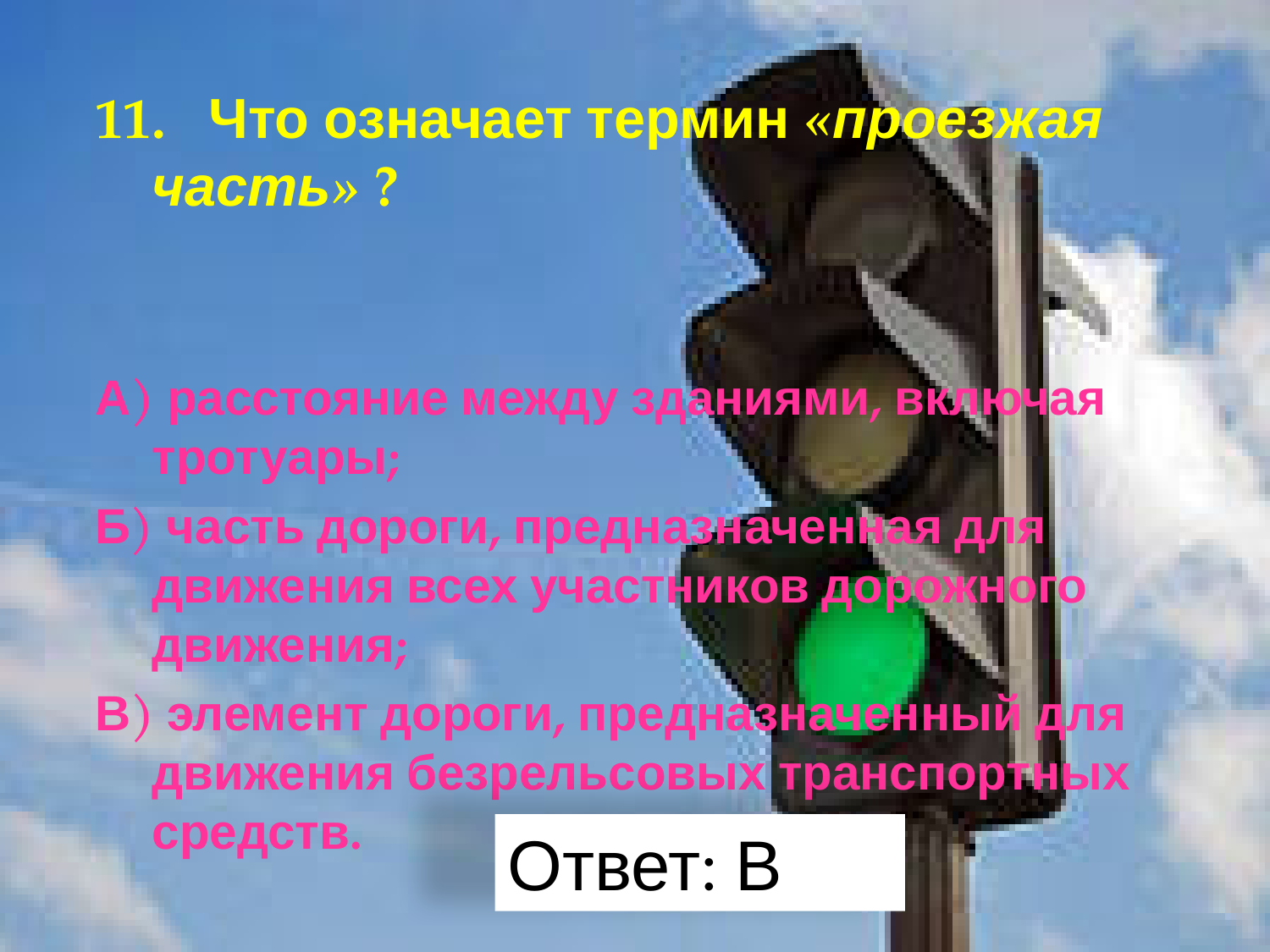

11.   Что означает термин «проезжая часть» ?

А) расстояние между зданиями, включая тротуары;
Б) часть дороги, предназначенная для движения всех участников дорожного движения;
В) элемент дороги, предназначенный для движения безрельсовых транспортных средств.

Ответ: В